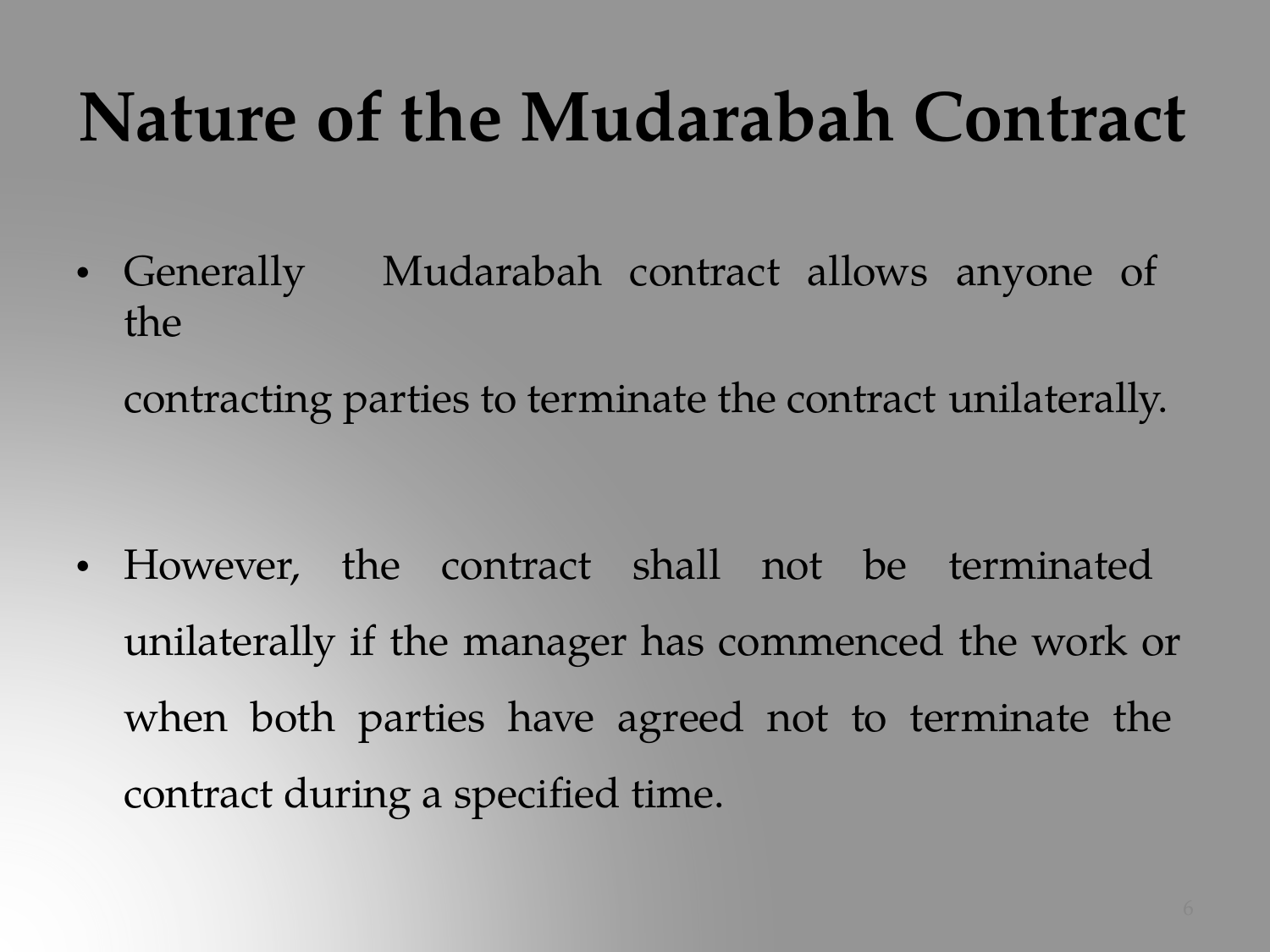

# Nature of the Mudarabah Contract
Generally	Mudarabah	contract	allows	anyone	of	the
contracting parties to terminate the contract unilaterally.

However, the contract shall not be terminated  unilaterally if the manager has commenced the work or  when both parties have agreed not to terminate the  contract during a specified time.
6